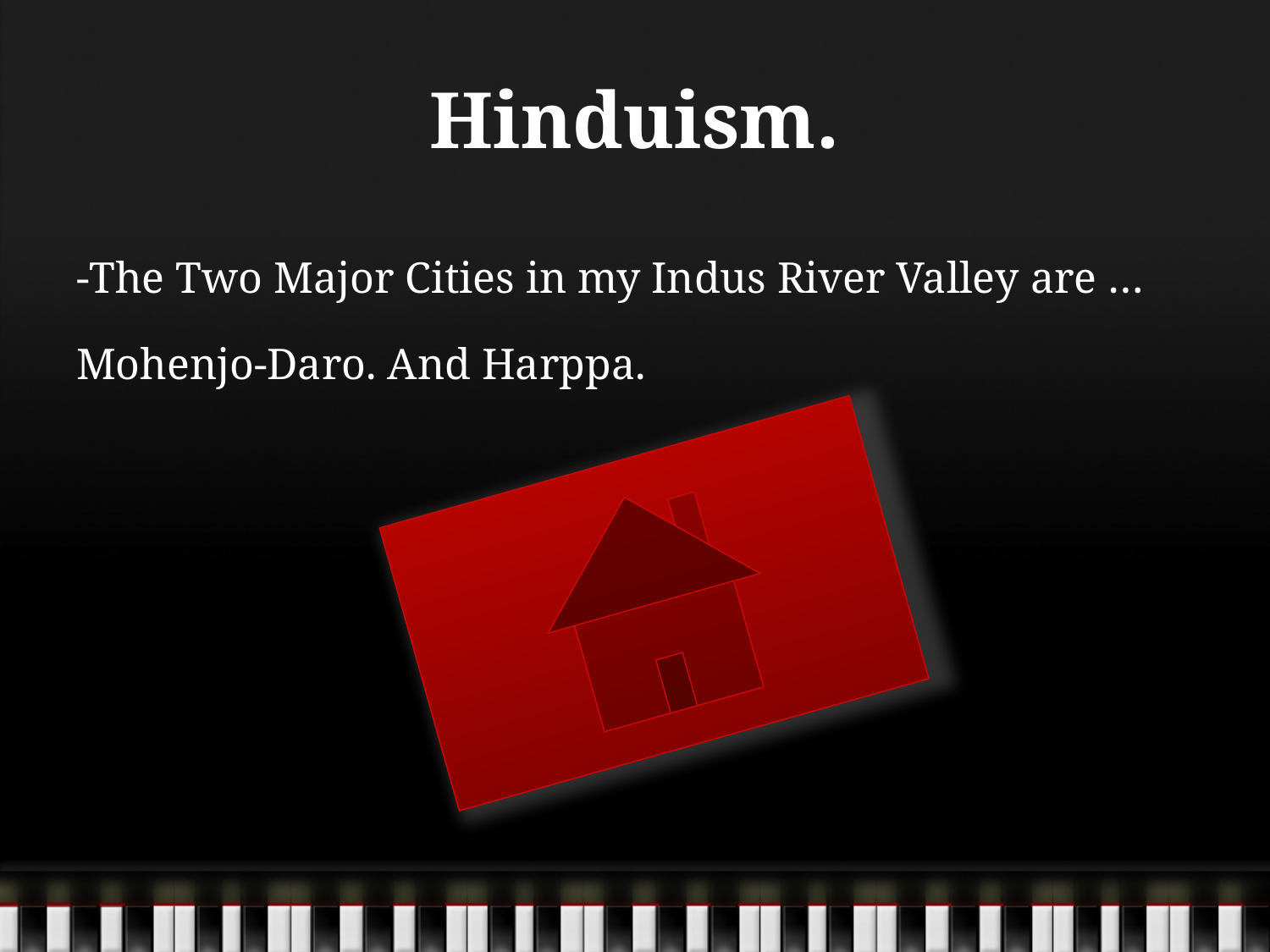

# Hinduism.
-The Two Major Cities in my Indus River Valley are …
Mohenjo-Daro. And Harppa.